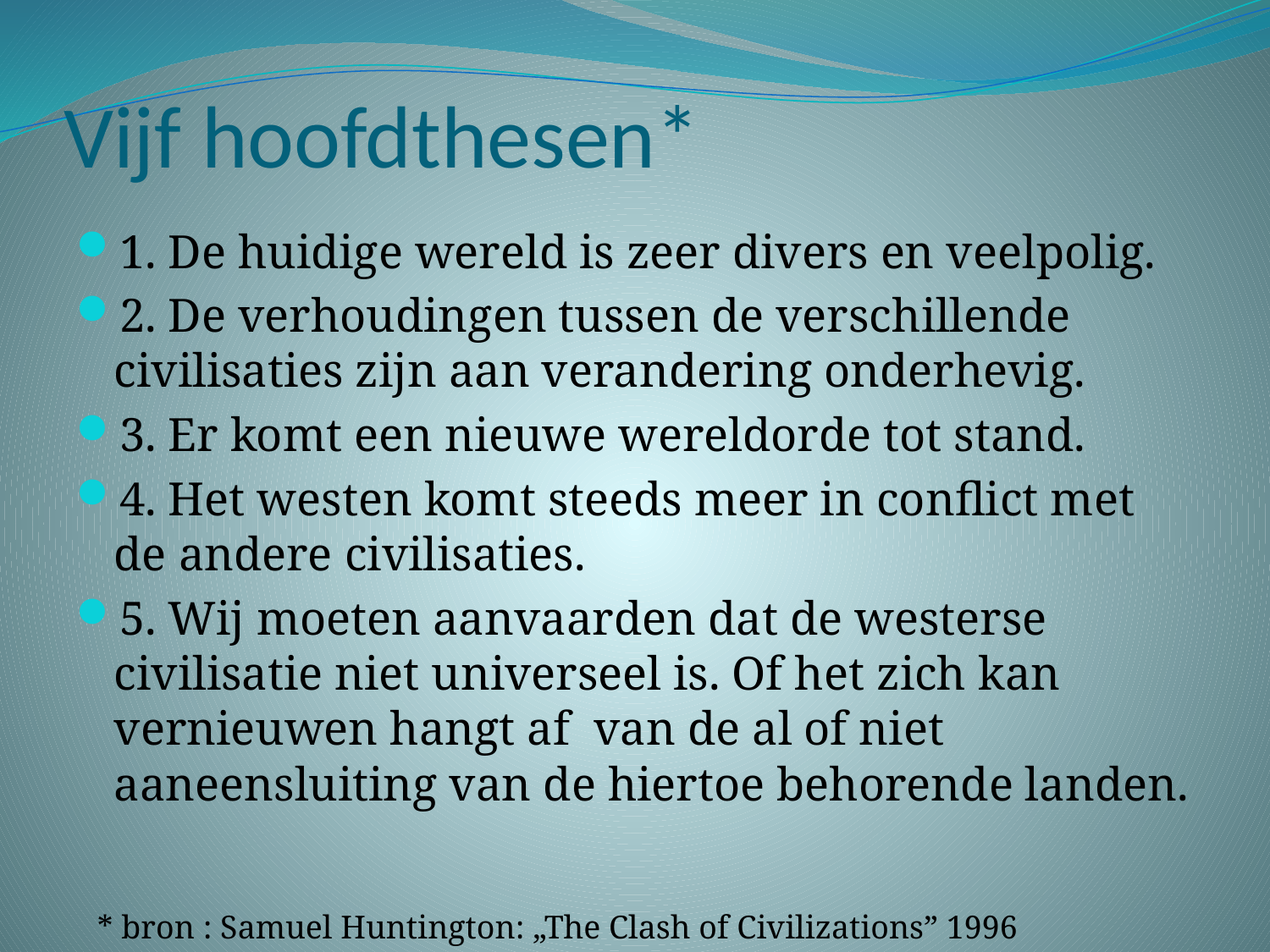

# Vijf hoofdthesen*
1. De huidige wereld is zeer divers en veelpolig.
2. De verhoudingen tussen de verschillende civilisaties zijn aan verandering onderhevig.
3. Er komt een nieuwe wereldorde tot stand.
4. Het westen komt steeds meer in conflict met de andere civilisaties.
5. Wij moeten aanvaarden dat de westerse civilisatie niet universeel is. Of het zich kan vernieuwen hangt af  van de al of niet aaneensluiting van de hiertoe behorende landen.
* bron : Samuel Huntington: „The Clash of Civilizations” 1996